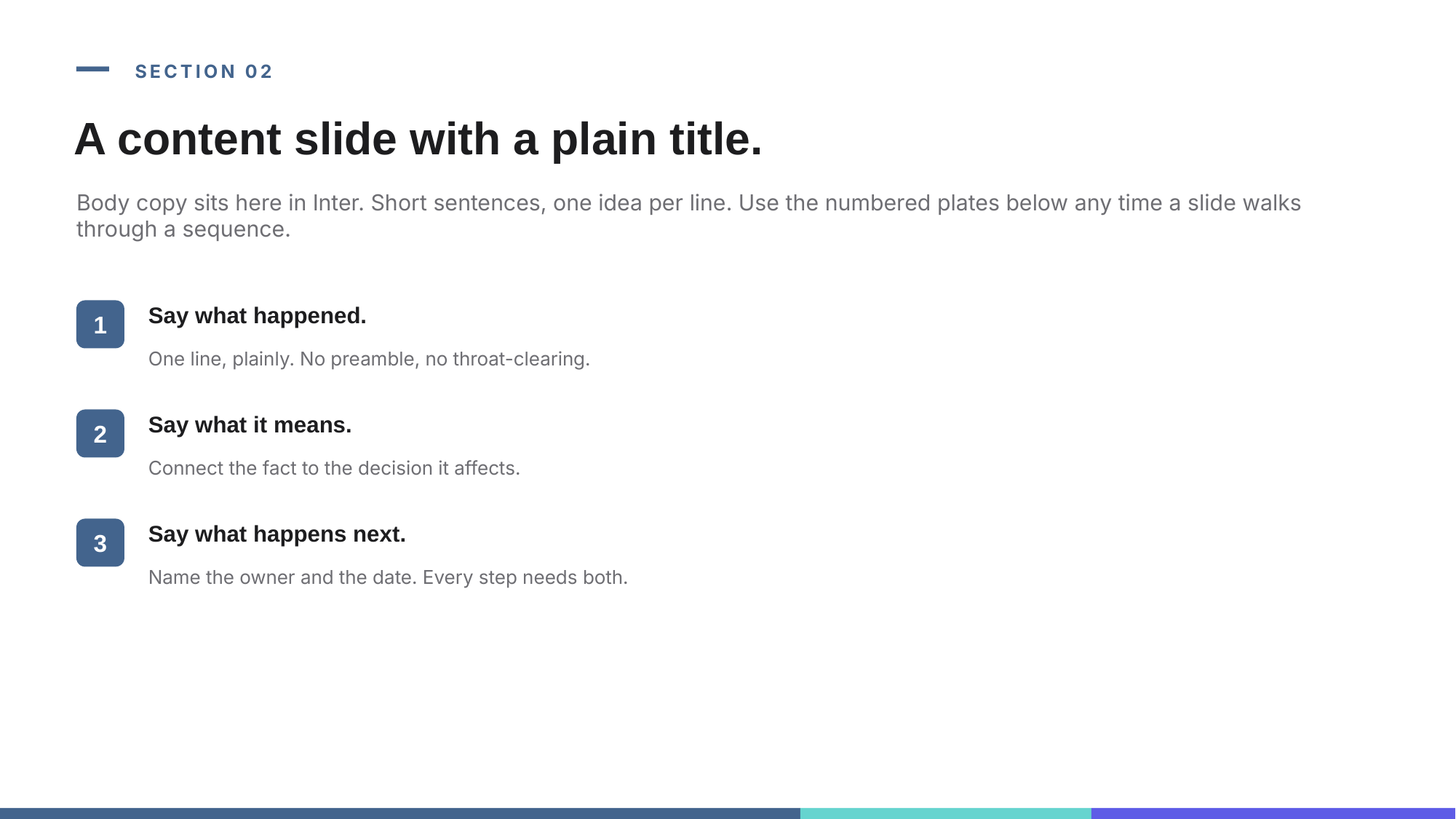

SECTION 02

A content slide with a plain title.
Body copy sits here in Inter. Short sentences, one idea per line. Use the numbered plates below any time a slide walks through a sequence.
Say what happened.

1
One line, plainly. No preamble, no throat-clearing.
Say what it means.

2
Connect the fact to the decision it affects.
Say what happens next.

3
Name the owner and the date. Every step needs both.